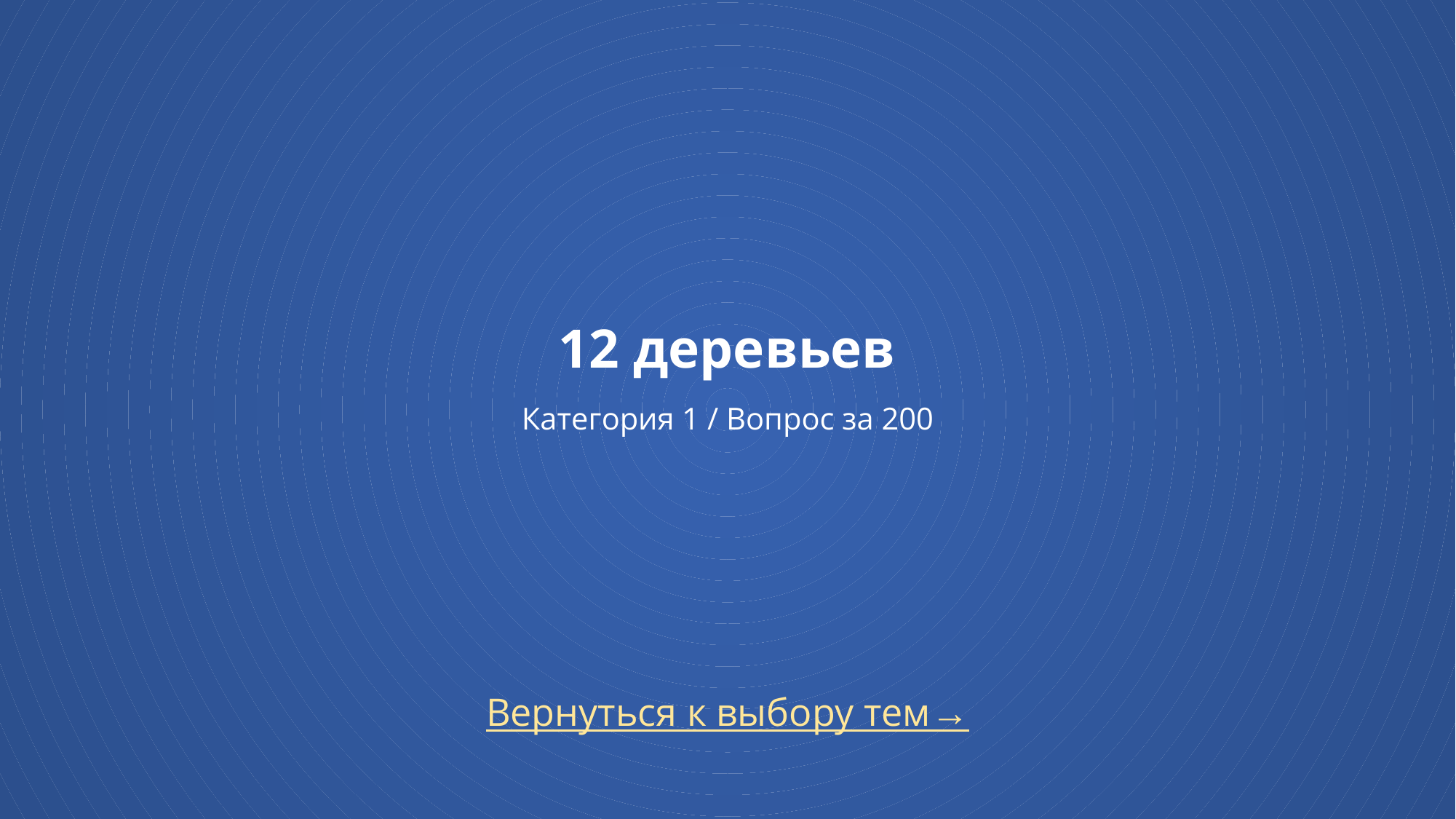

# 12 деревьев Категория 1 / Вопрос за 200
Вернуться к выбору тем→